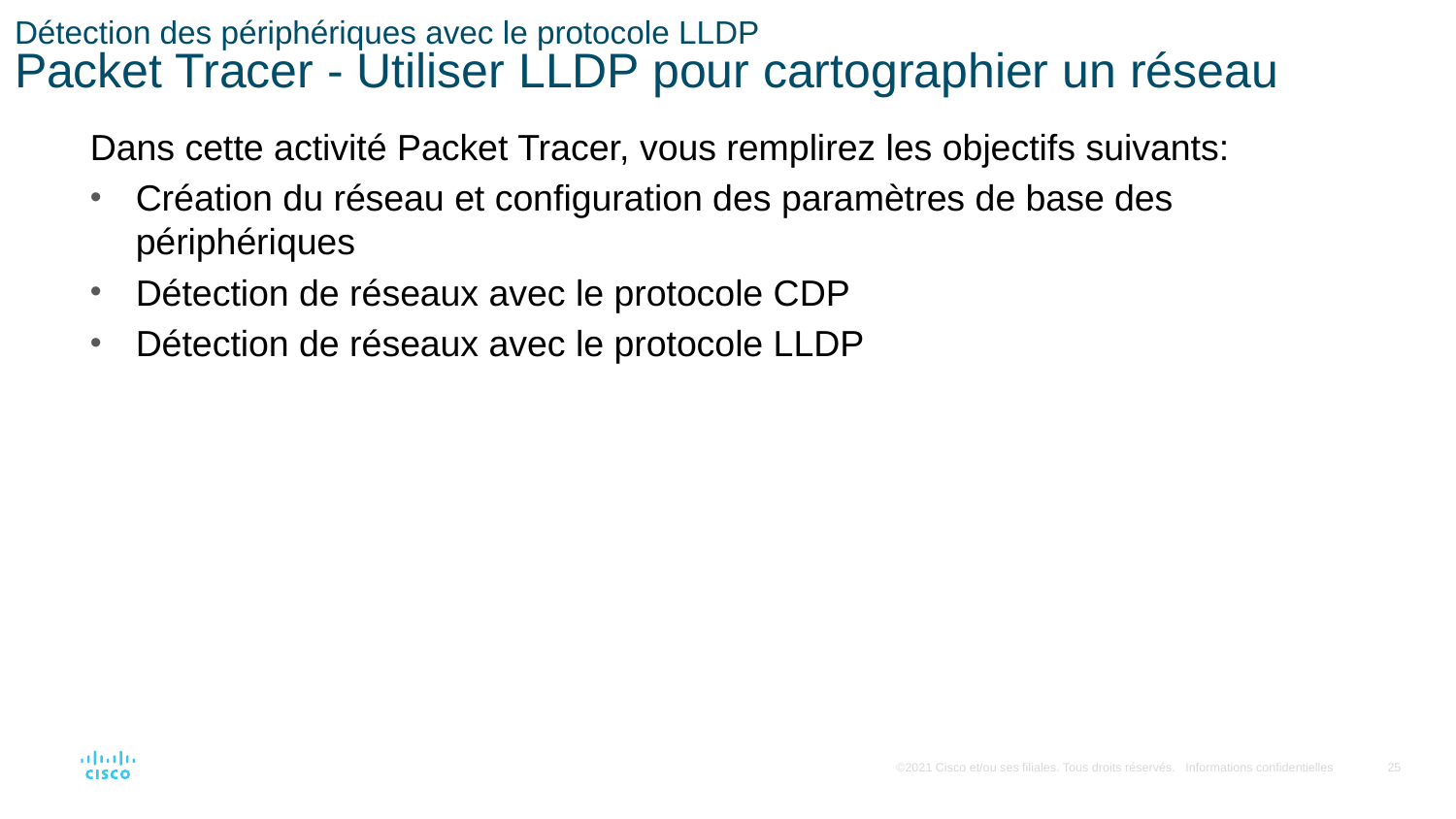

# Détection des périphériques avec le protocole LLDP Packet Tracer - Utiliser LLDP pour cartographier un réseau
Dans cette activité Packet Tracer, vous remplirez les objectifs suivants:
Création du réseau et configuration des paramètres de base des périphériques
Détection de réseaux avec le protocole CDP
Détection de réseaux avec le protocole LLDP